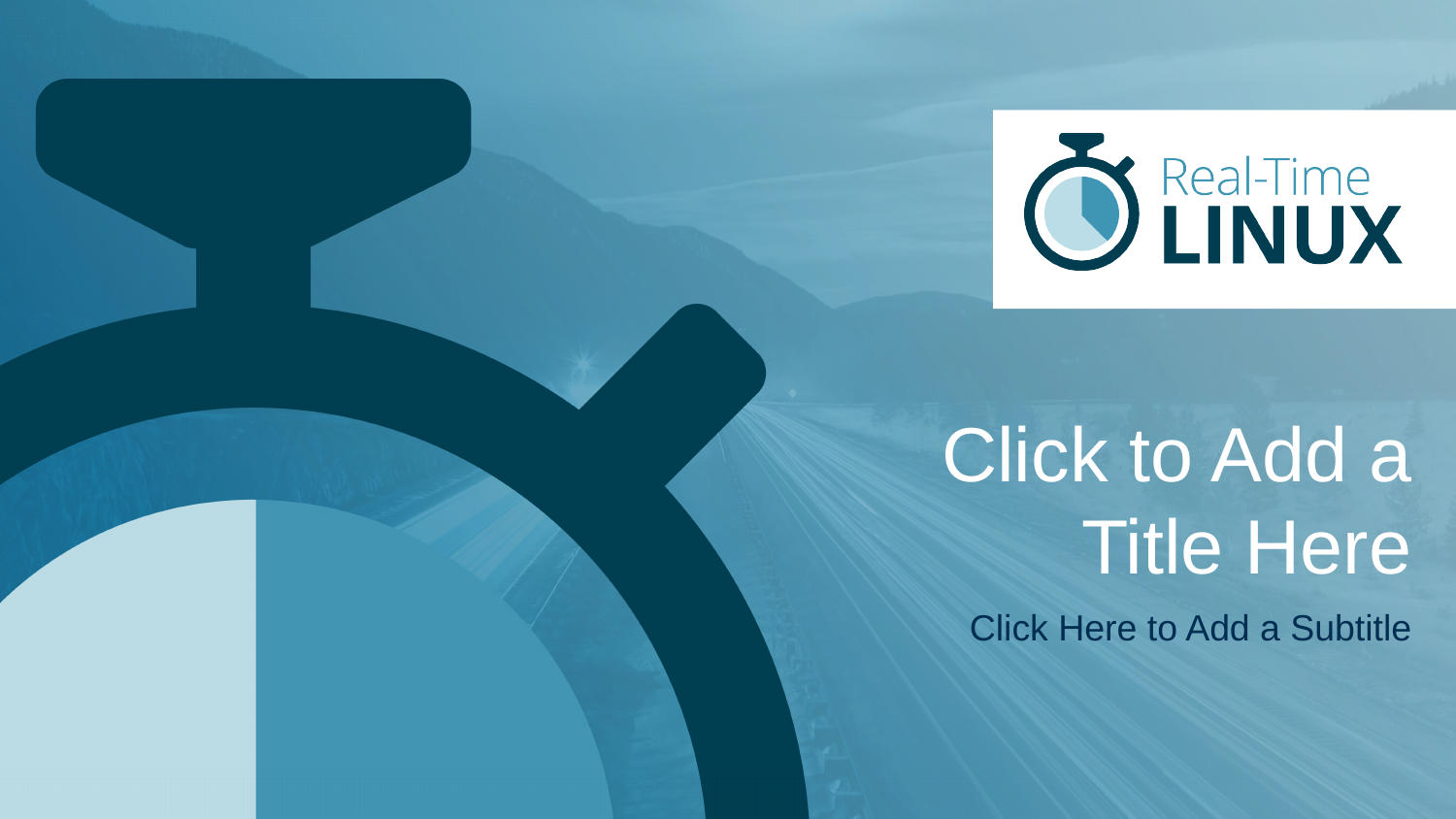

# Click to Add a Title Here
Click Here to Add a Subtitle